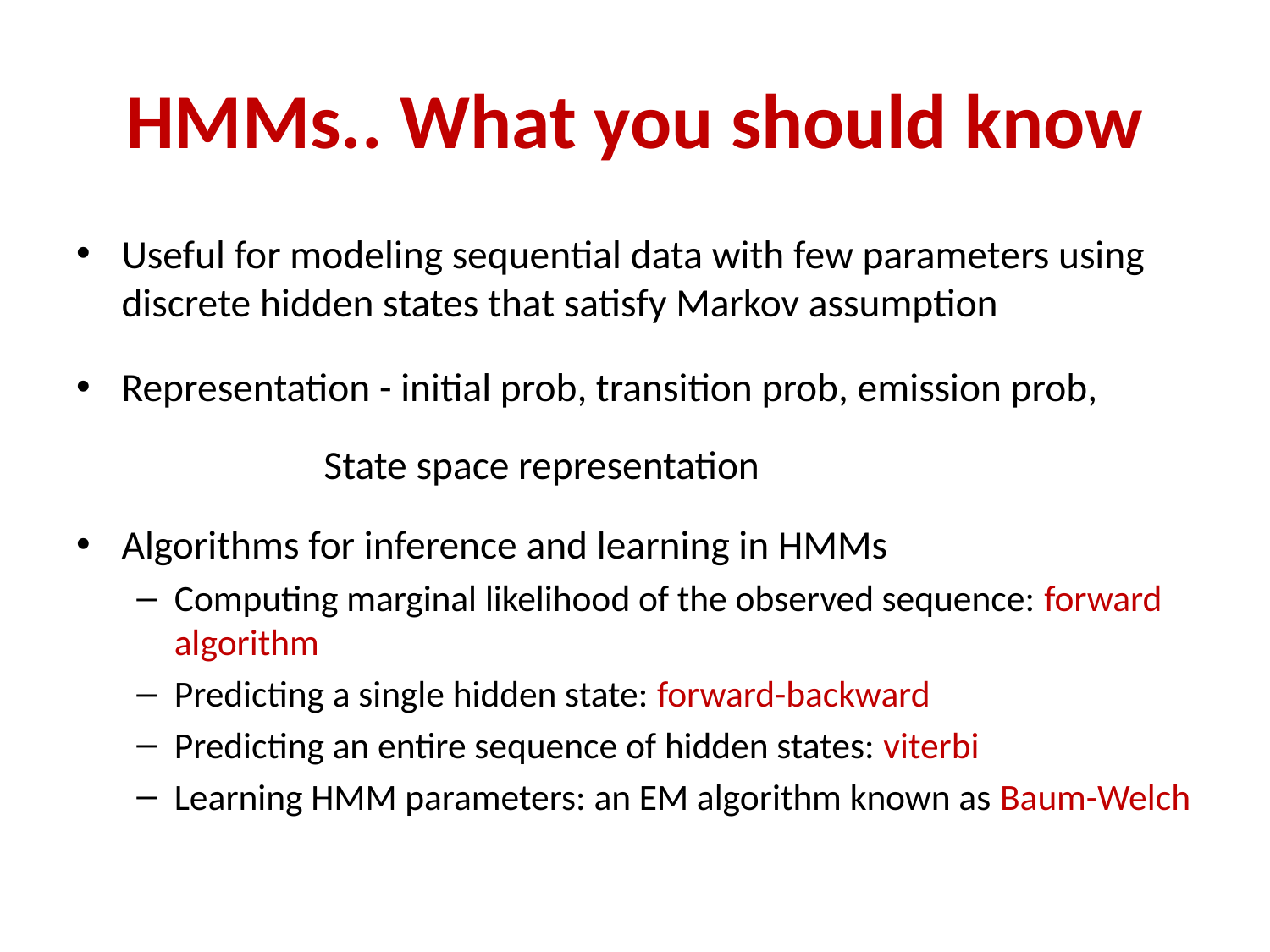

# HMMs.. What you should know
Useful for modeling sequential data with few parameters using discrete hidden states that satisfy Markov assumption
Representation - initial prob, transition prob, emission prob,            		         State space representation
Algorithms for inference and learning in HMMs
Computing marginal likelihood of the observed sequence: forward algorithm
Predicting a single hidden state: forward-backward
Predicting an entire sequence of hidden states: viterbi
Learning HMM parameters: an EM algorithm known as Baum-Welch